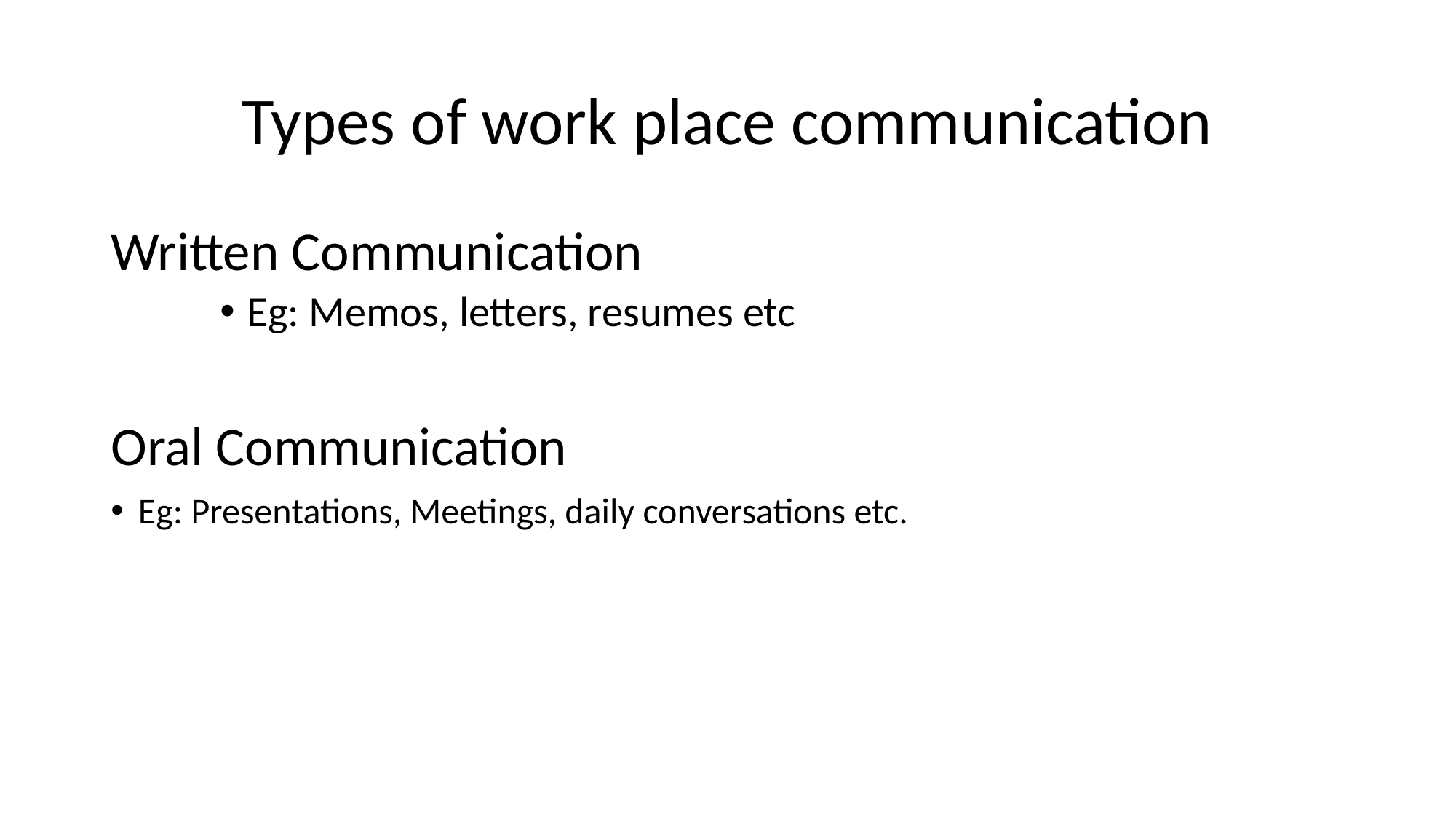

# Types of work place communication
Written Communication
Eg: Memos, letters, resumes etc

Oral Communication
Eg: Presentations, Meetings, daily conversations etc.